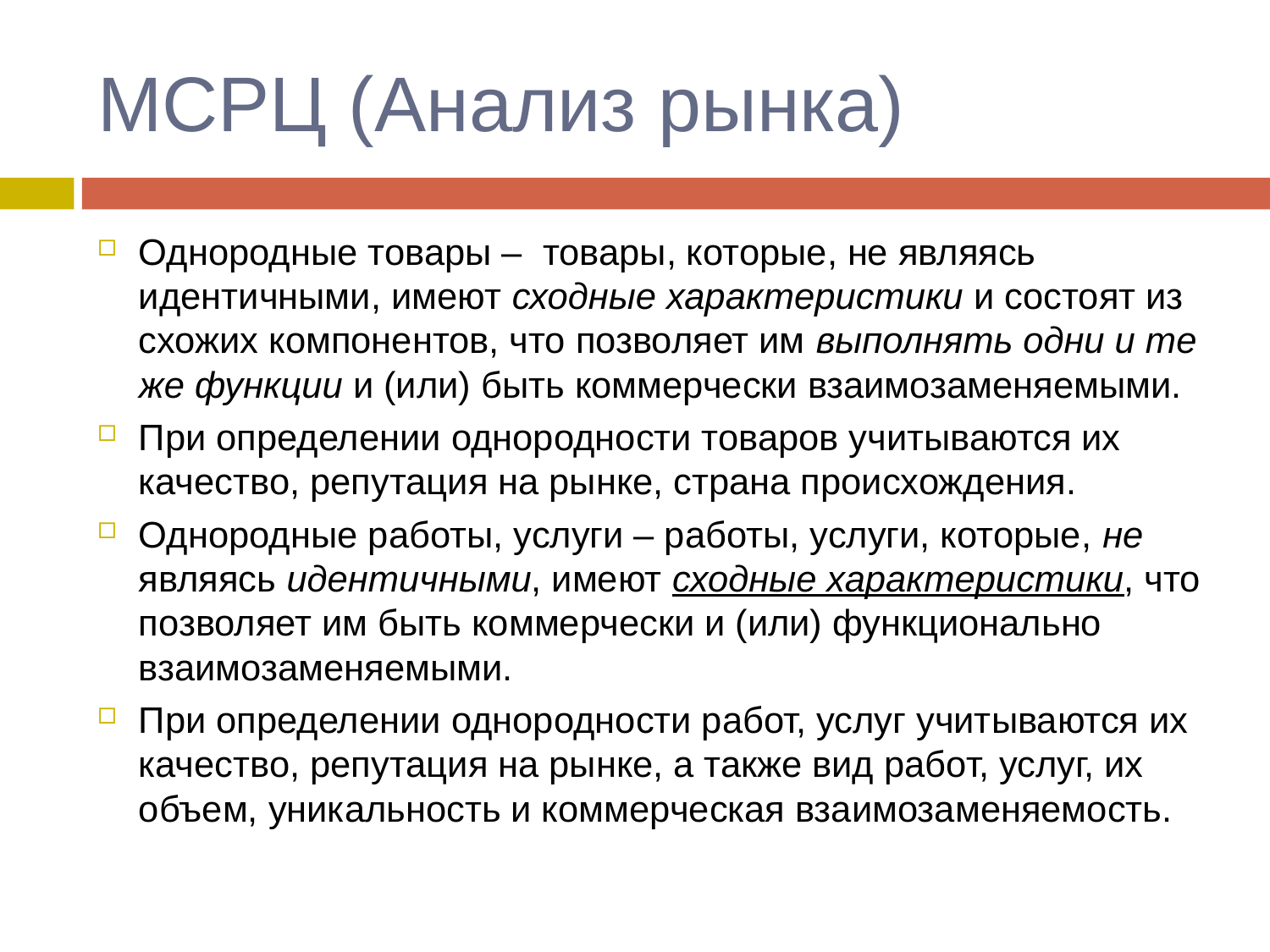

# МСРЦ (Анализ рынка)
Однородные товары –  товары, которые, не являясь идентичными, имеют сходные характеристики и состоят из схожих компонентов, что позволяет им выполнять одни и те же функции и (или) быть коммерчески взаимозаменяемыми.
При определении однородности товаров учитываются их качество, репутация на рынке, страна происхождения.
Однородные работы, услуги – работы, услуги, которые, не являясь идентичными, имеют сходные характеристики, что позволяет им быть коммерчески и (или) функционально взаимозаменяемыми.
При определении однородности работ, услуг учитываются их качество, репутация на рынке, а также вид работ, услуг, их объем, уникальность и коммерческая взаимозаменяемость.